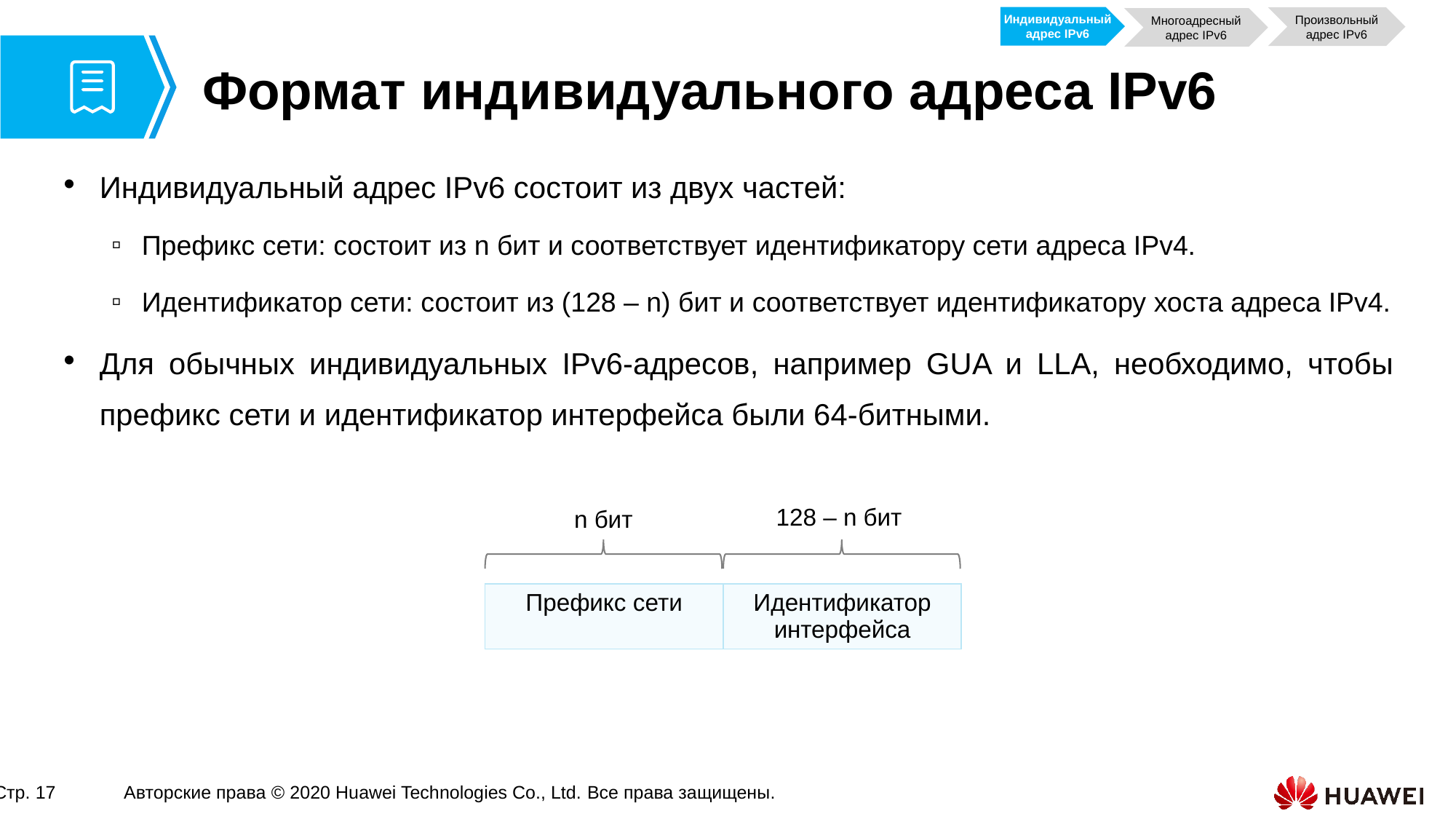

Индивидуальный адрес IPv6
Произвольный адрес IPv6
Многоадресный адрес IPv6
# Формат индивидуального адреса IPv6

Индивидуальный адрес IPv6 состоит из двух частей:
Префикс сети: состоит из n бит и соответствует идентификатору сети адреса IPv4.
Идентификатор сети: состоит из (128 – n) бит и соответствует идентификатору хоста адреса IPv4.
Для обычных индивидуальных IPv6-адресов, например GUA и LLA, необходимо, чтобы префикс сети и идентификатор интерфейса были 64-битными.

128 – n бит

n бит
| Префикс сети | Идентификатор интерфейса |
| --- | --- |